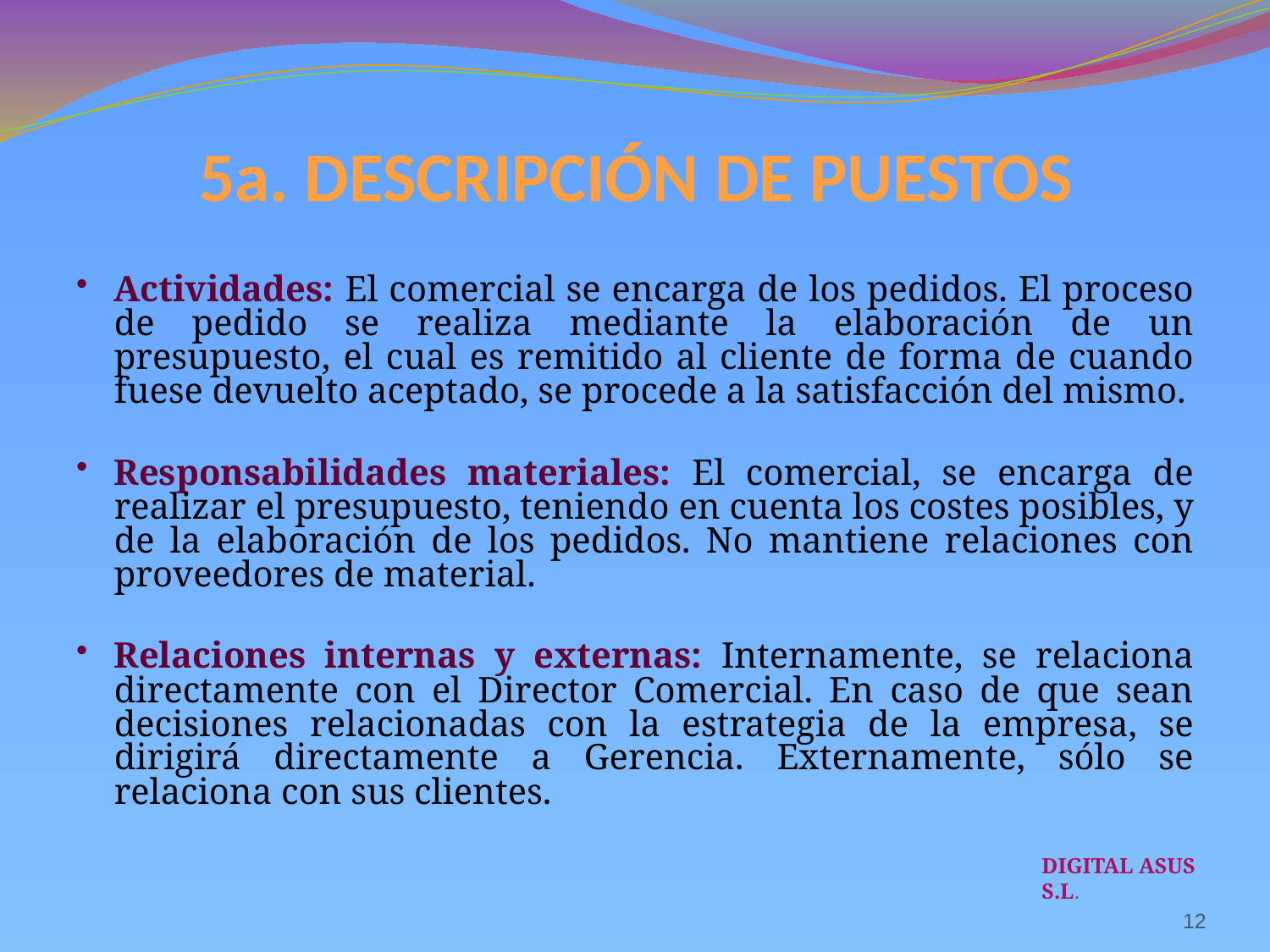

5a. DESCRIPCIÓN DE PUESTOS
Actividades: El comercial se encarga de los pedidos. El proceso de pedido se realiza mediante la elaboración de un presupuesto, el cual es remitido al cliente de forma de cuando fuese devuelto aceptado, se procede a la satisfacción del mismo.

Responsabilidades materiales: El comercial, se encarga de realizar el presupuesto, teniendo en cuenta los costes posibles, y de la elaboración de los pedidos. No mantiene relaciones con proveedores de material.

Relaciones internas y externas: Internamente, se relaciona directamente con el Director Comercial. En caso de que sean decisiones relacionadas con la estrategia de la empresa, se dirigirá directamente a Gerencia. Externamente, sólo se relaciona con sus clientes.

DIGITAL ASUS S.L.
12